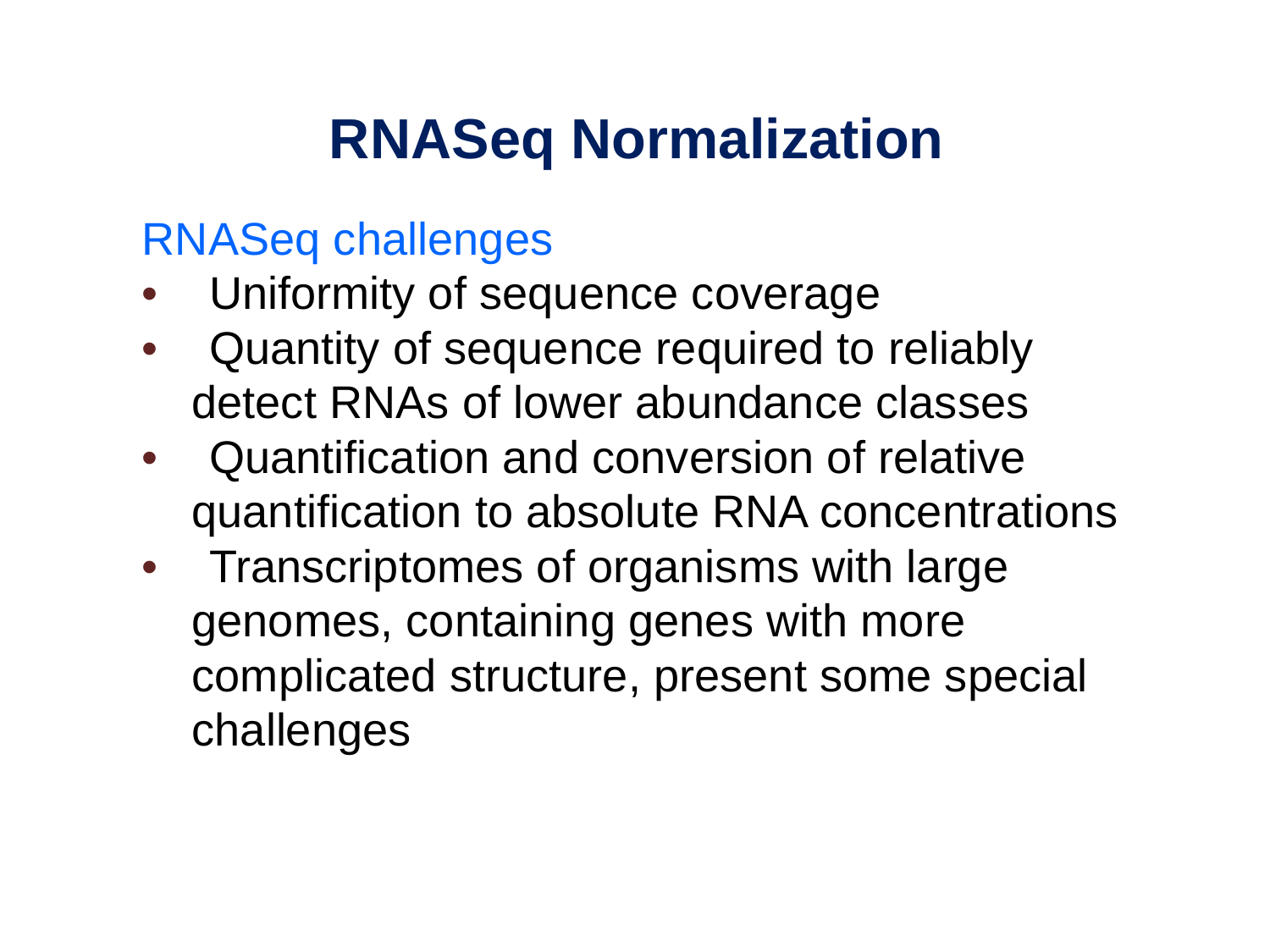

RNASeq Normalization
RNASeq challenges
•    Uniformity of sequence coverage
•    Quantity of sequence required to reliably detect RNAs of lower abundance classes
•    Quantification and conversion of relative quantification to absolute RNA concentrations
•    Transcriptomes of organisms with large genomes, containing genes with more complicated structure, present some special challenges